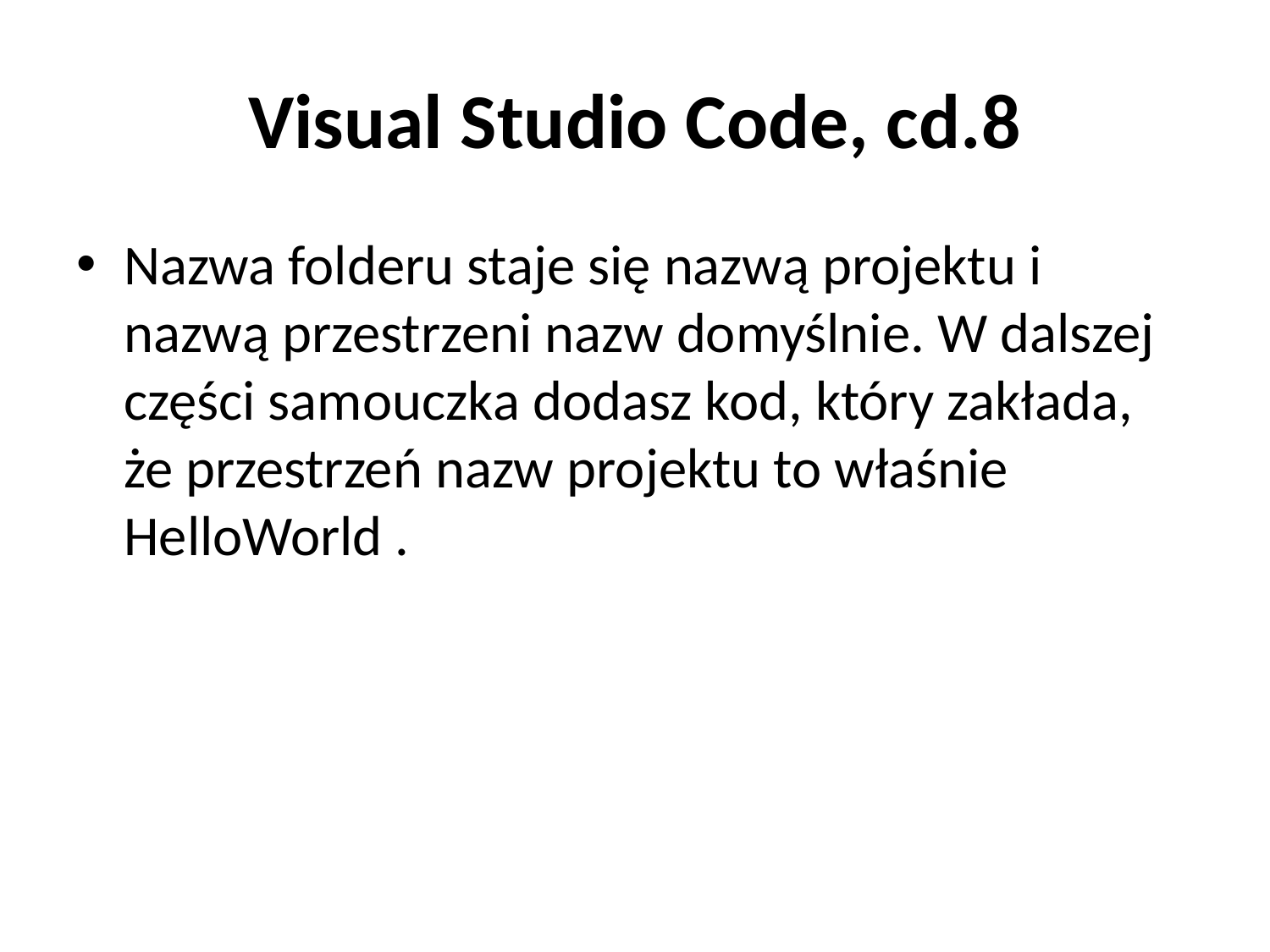

# Visual Studio Code, cd.8
Nazwa folderu staje się nazwą projektu i nazwą przestrzeni nazw domyślnie. W dalszej części samouczka dodasz kod, który zakłada, że przestrzeń nazw projektu to właśnie HelloWorld .